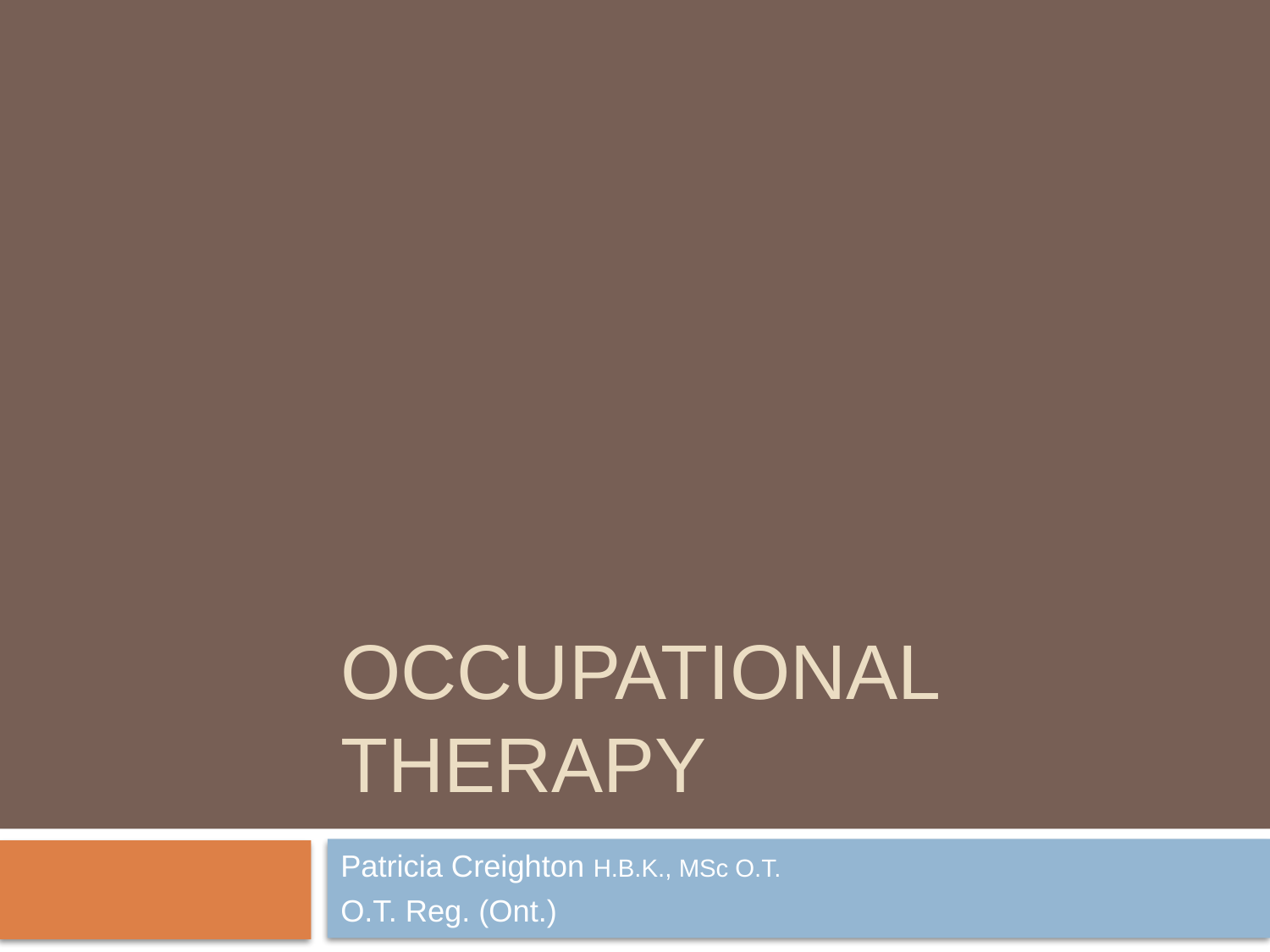

# Occupational Therapy
Patricia Creighton H.B.K., MSc O.T.
O.T. Reg. (Ont.)